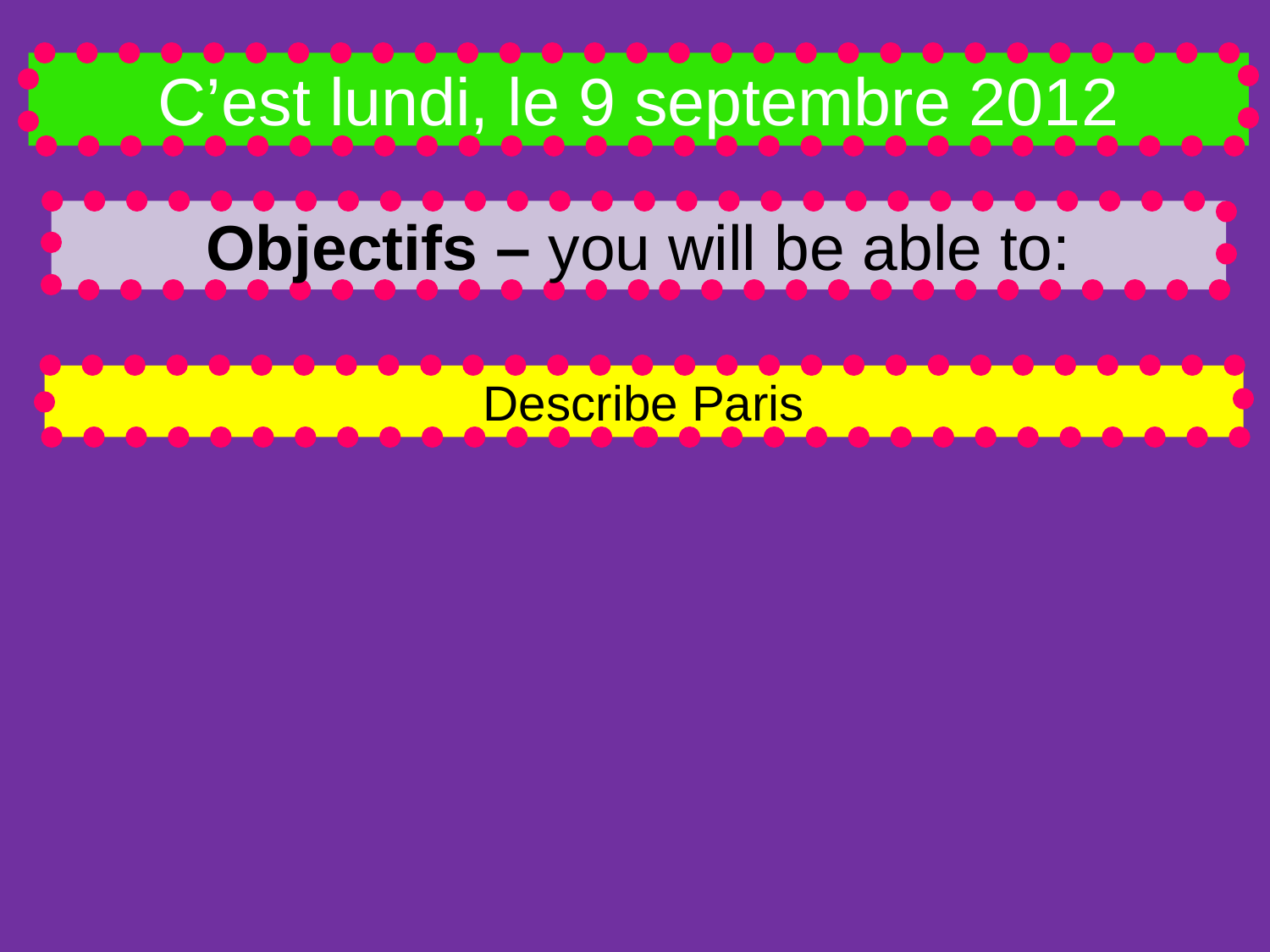

C’est lundi, le 9 septembre 2012
Objectifs – you will be able to:
Describe Paris